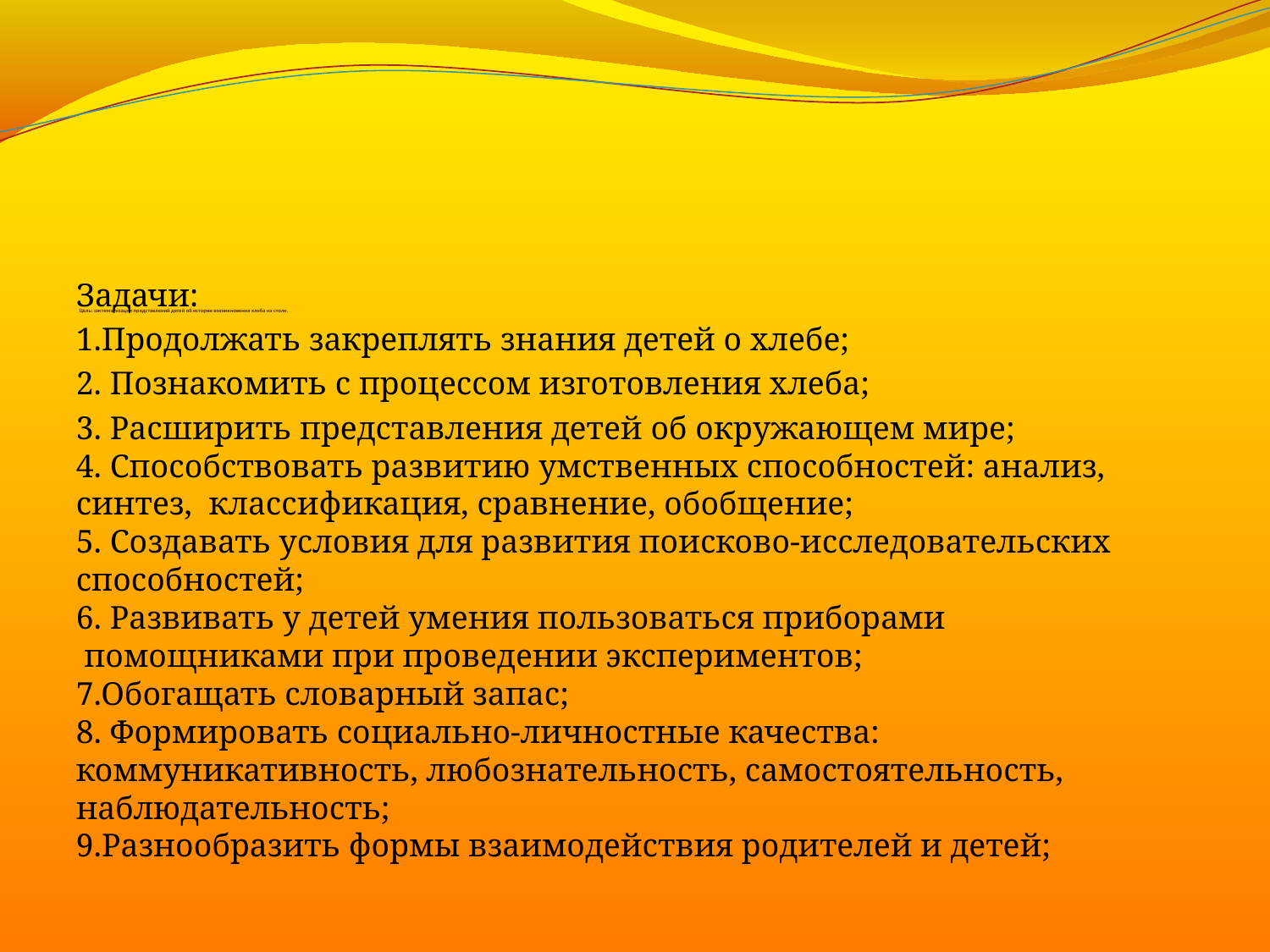

# Цель: систематизация представлений детей об истории возникновения хлеба на столе.
Задачи:
1.Продолжать закреплять знания детей о хлебе;
2. Познакомить с процессом изготовления хлеба;
3. Расширить представления детей об окружающем мире;
4. Способствовать развитию умственных способностей: анализ, синтез,  классификация, сравнение, обобщение;
5. Создавать условия для развития поисково-исследовательских способностей;
6. Развивать у детей умения пользоваться приборами  помощниками при проведении экспериментов;
7.Обогащать словарный запас;
8. Формировать социально-личностные качества: коммуникативность, любознательность, самостоятельность, наблюдательность;
9.Разнообразить формы взаимодействия родителей и детей;